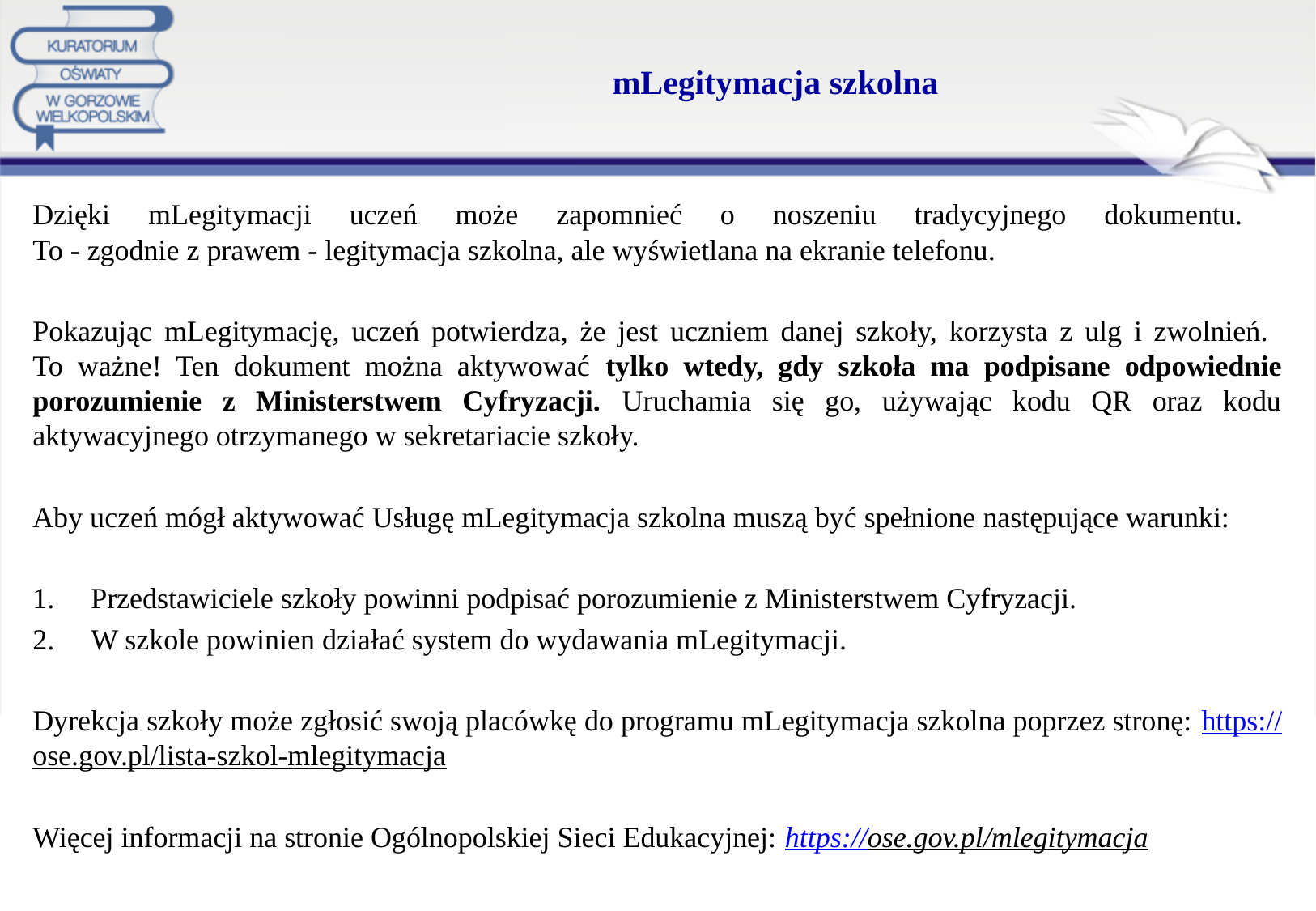

# mLegitymacja szkolna
Dzięki mLegitymacji uczeń może zapomnieć o noszeniu tradycyjnego dokumentu.
To - zgodnie z prawem - legitymacja szkolna, ale wyświetlana na ekranie telefonu.

Pokazując mLegitymację, uczeń potwierdza, że jest uczniem danej szkoły, korzysta z ulg i zwolnień.
To ważne! Ten dokument można aktywować tylko wtedy, gdy szkoła ma podpisane odpowiednie porozumienie z Ministerstwem Cyfryzacji. Uruchamia się go, używając kodu QR oraz kodu aktywacyjnego otrzymanego w sekretariacie szkoły.

Aby uczeń mógł aktywować Usługę mLegitymacja szkolna muszą być spełnione następujące warunki:

Przedstawiciele szkoły powinni podpisać porozumienie z Ministerstwem Cyfryzacji.
W szkole powinien działać system do wydawania mLegitymacji.

Dyrekcja szkoły może zgłosić swoją placówkę do programu mLegitymacja szkolna poprzez stronę: https://ose.gov.pl/lista-szkol-mlegitymacja

Więcej informacji na stronie Ogólnopolskiej Sieci Edukacyjnej: https://ose.gov.pl/mlegitymacja